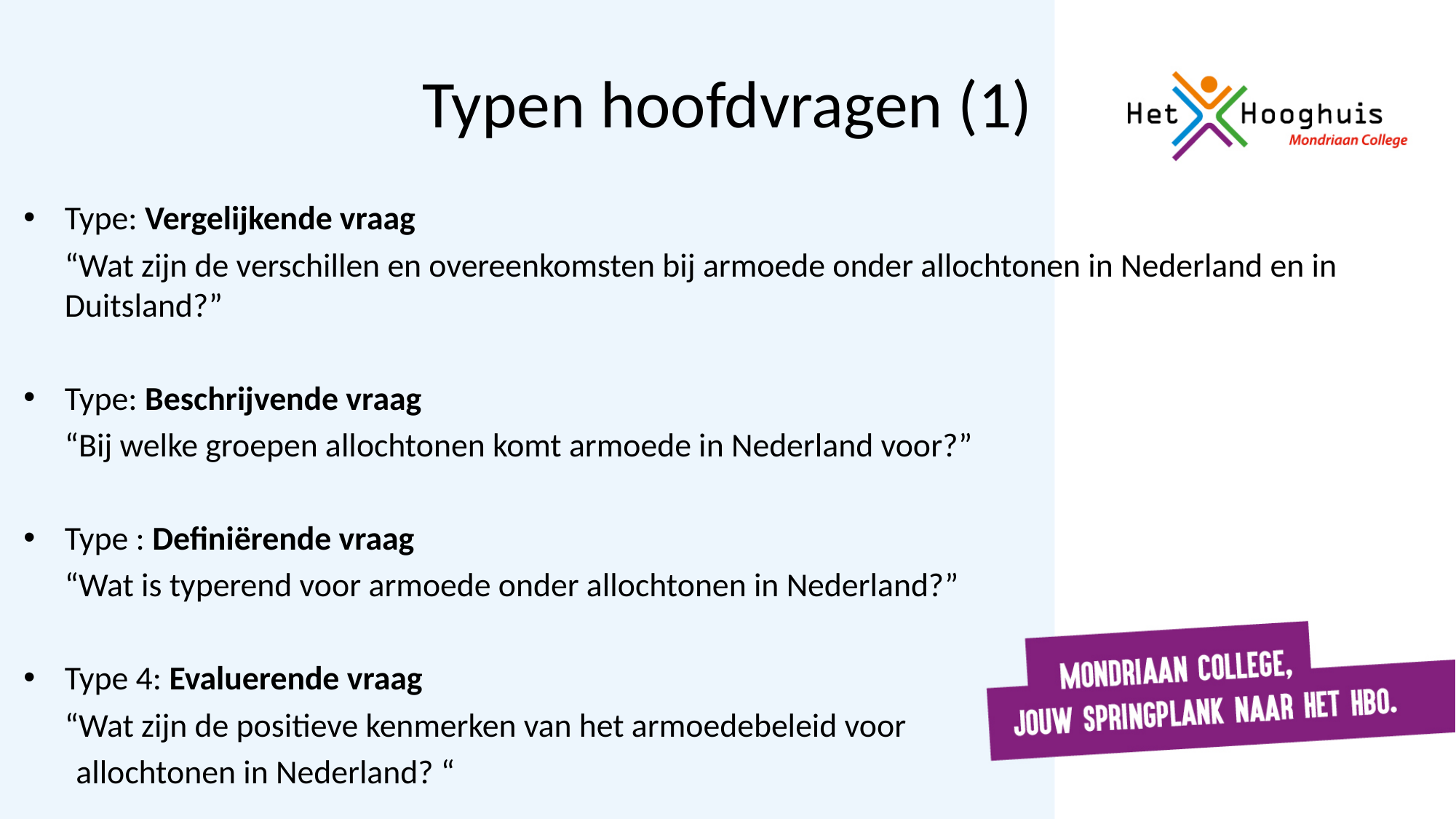

# Typen hoofdvragen (1)
Type: Vergelijkende vraag
	“Wat zijn de verschillen en overeenkomsten bij armoede onder allochtonen in Nederland en in Duitsland?”

Type: Beschrijvende vraag
	“Bij welke groepen allochtonen komt armoede in Nederland voor?”

Type : Definiërende vraag
	“Wat is typerend voor armoede onder allochtonen in Nederland?”

Type 4: Evaluerende vraag
	“Wat zijn de positieve kenmerken van het armoedebeleid voor
       allochtonen in Nederland? “